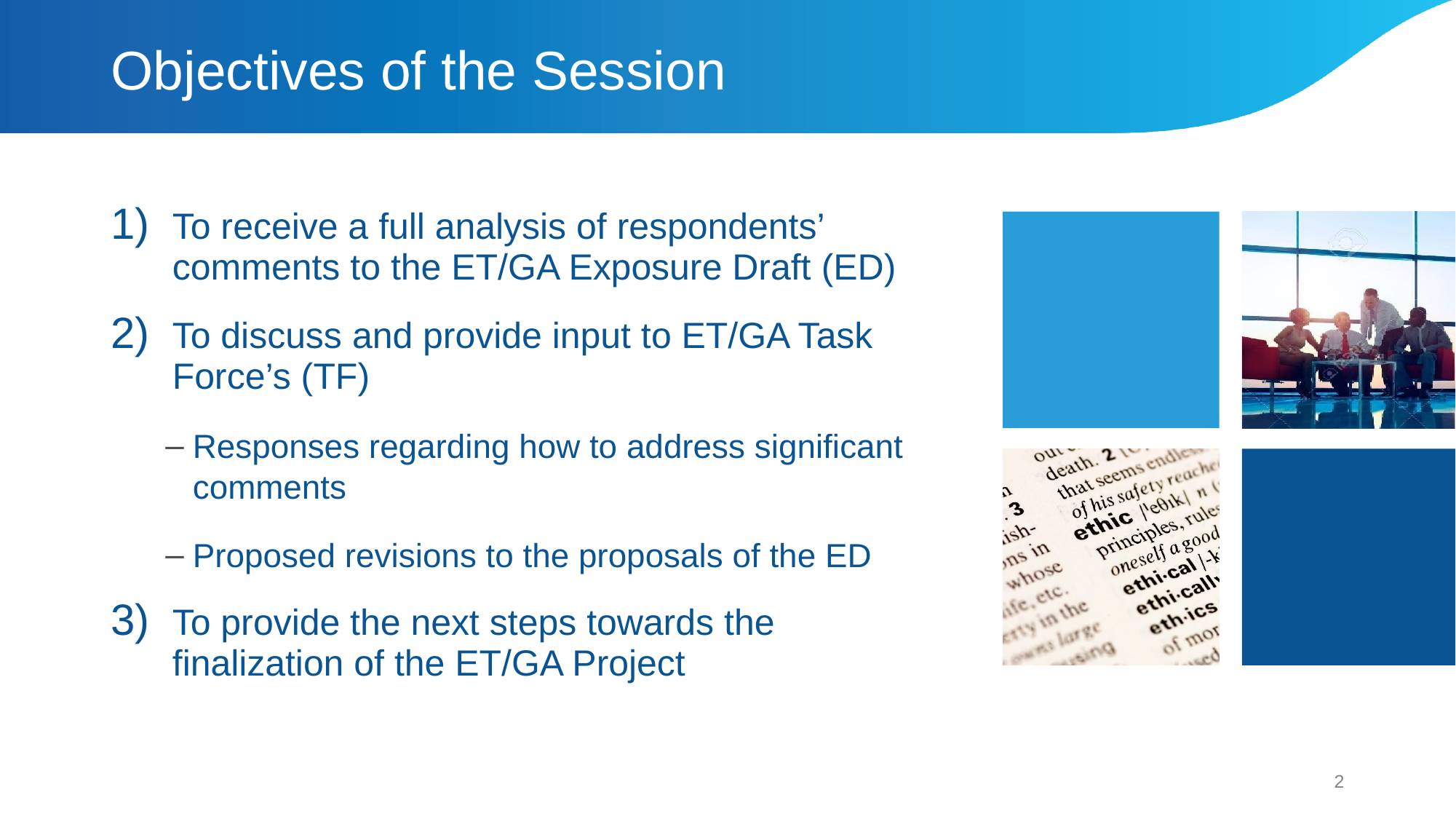

# Objectives of the Session
To receive a full analysis of respondents’ comments to the ET/GA Exposure Draft (ED)
To discuss and provide input to ET/GA Task Force’s (TF)
Responses regarding how to address significant comments
Proposed revisions to the proposals of the ED
To provide the next steps towards the finalization of the ET/GA Project
2